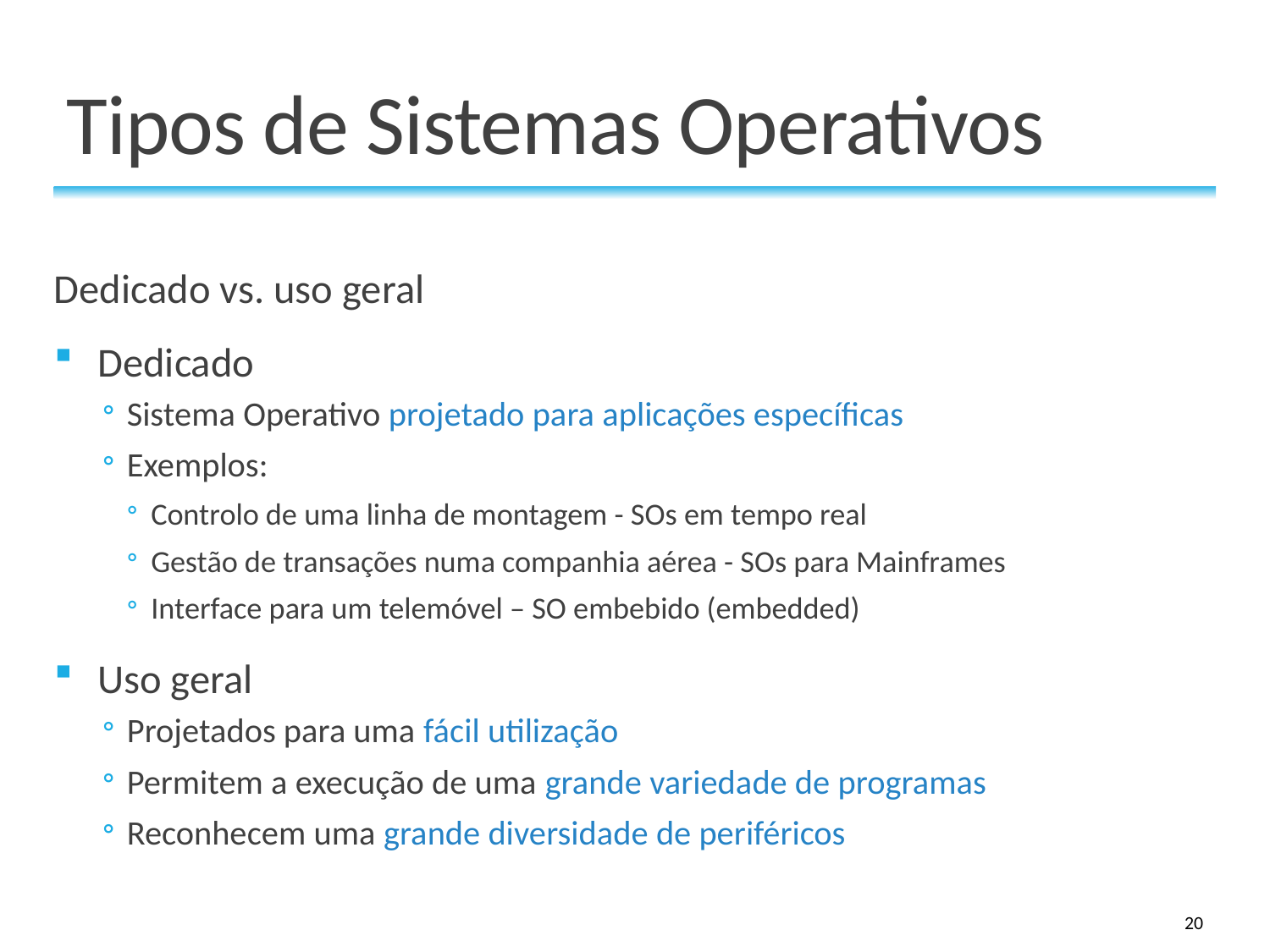

# Tipos de Sistemas Operativos
Dedicado vs. uso geral
Dedicado
Sistema Operativo projetado para aplicações específicas
Exemplos:
Controlo de uma linha de montagem - SOs em tempo real
Gestão de transações numa companhia aérea - SOs para Mainframes
Interface para um telemóvel – SO embebido (embedded)
Uso geral
Projetados para uma fácil utilização
Permitem a execução de uma grande variedade de programas
Reconhecem uma grande diversidade de periféricos
20